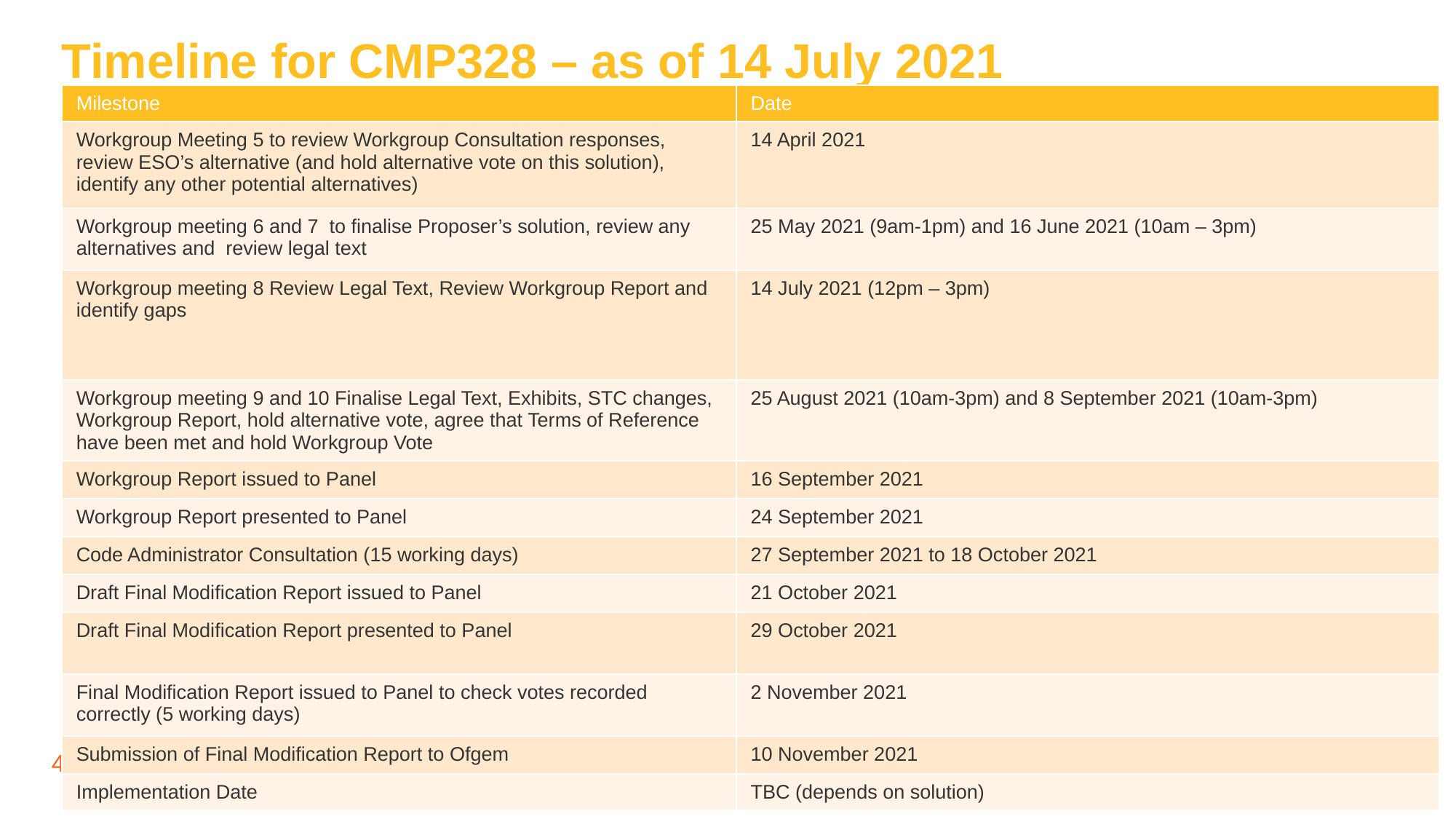

1
# Timeline for CMP328 – as of 14 July 2021
| Milestone | Date |
| --- | --- |
| Workgroup Meeting 5 to review Workgroup Consultation responses, review ESO’s alternative (and hold alternative vote on this solution), identify any other potential alternatives) | 14 April 2021 |
| Workgroup meeting 6 and 7 to finalise Proposer’s solution, review any alternatives and review legal text | 25 May 2021 (9am-1pm) and 16 June 2021 (10am – 3pm) |
| Workgroup meeting 8 Review Legal Text, Review Workgroup Report and identify gaps | 14 July 2021 (12pm – 3pm) |
| Workgroup meeting 9 and 10 Finalise Legal Text, Exhibits, STC changes, Workgroup Report, hold alternative vote, agree that Terms of Reference have been met and hold Workgroup Vote | 25 August 2021 (10am-3pm) and 8 September 2021 (10am-3pm) |
| Workgroup Report issued to Panel | 16 September 2021 |
| Workgroup Report presented to Panel | 24 September 2021 |
| Code Administrator Consultation (15 working days) | 27 September 2021 to 18 October 2021 |
| Draft Final Modification Report issued to Panel | 21 October 2021 |
| Draft Final Modification Report presented to Panel | 29 October 2021 |
| Final Modification Report issued to Panel to check votes recorded correctly (5 working days) | 2 November 2021 |
| Submission of Final Modification Report to Ofgem | 10 November 2021 |
| Implementation Date | TBC (depends on solution) |